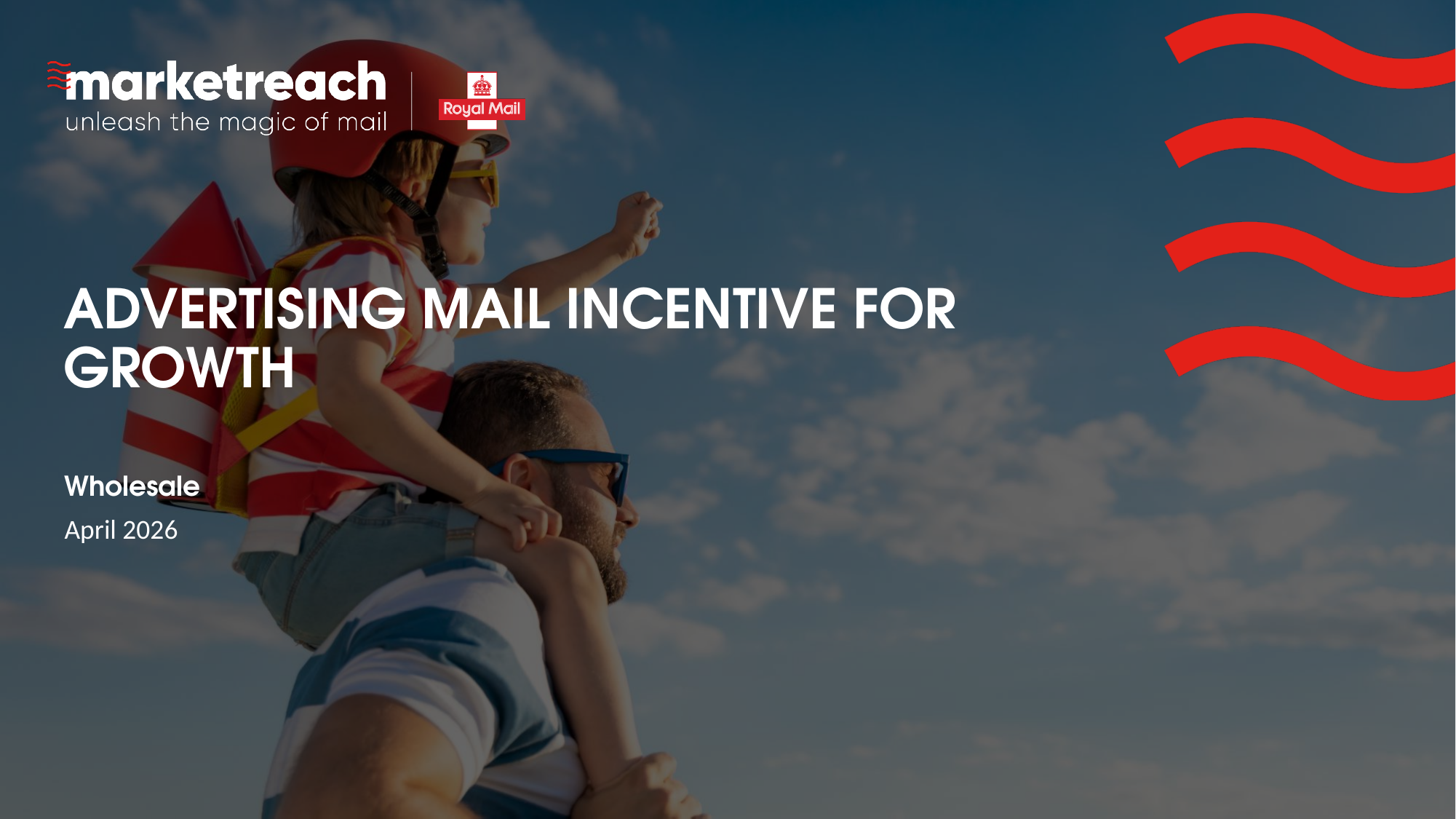

# ADVERTISING MAIL INCENTIVE FOR GROWTH
Wholesale
April 2026